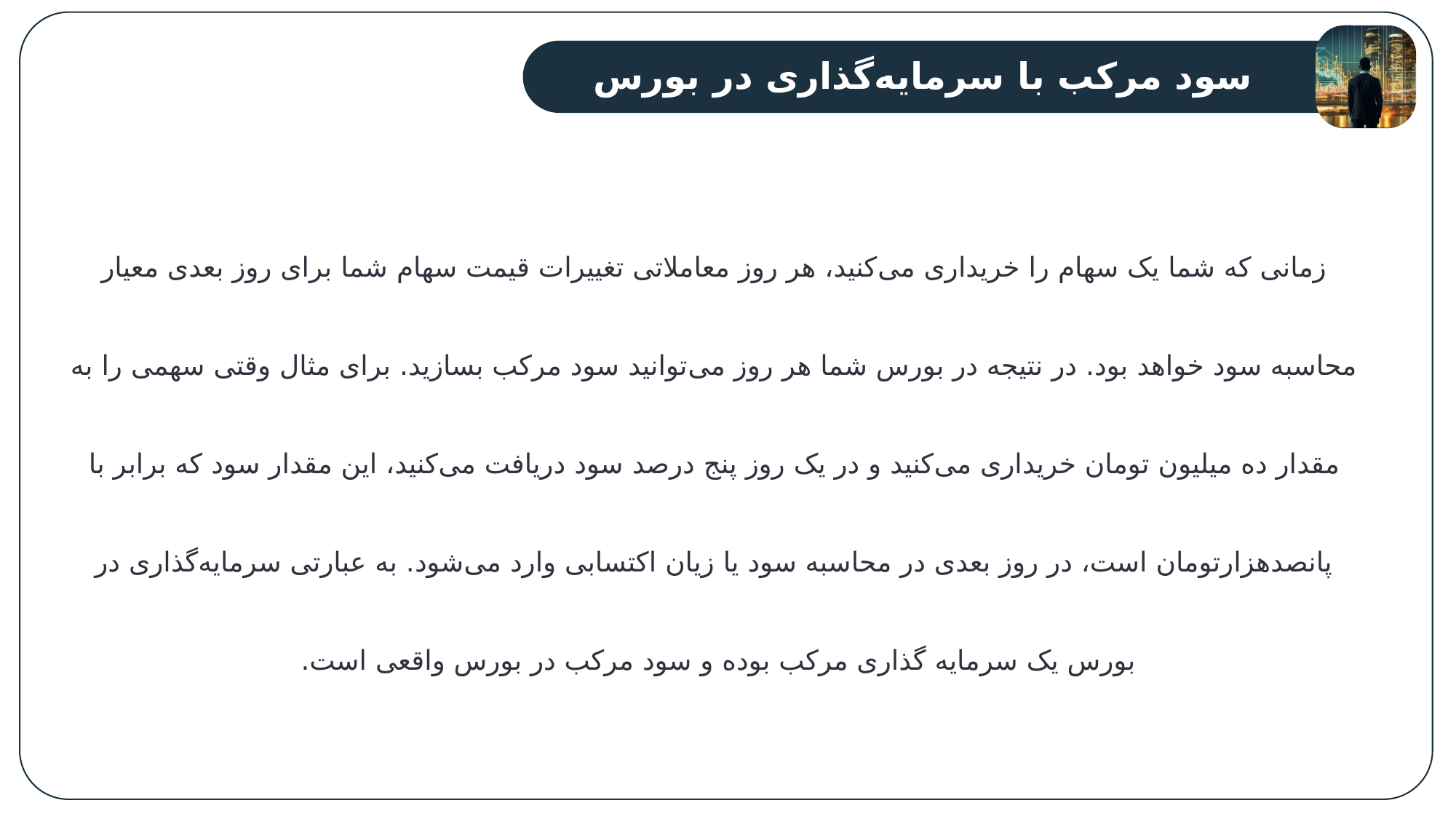

سود مرکب با سرمایه‌گذاری در بورس
زمانی که شما یک سهام را خریداری می‌کنید، هر روز معاملاتی تغییرات قیمت سهام شما برای روز بعدی معیار محاسبه سود خواهد بود. در نتیجه در بورس شما هر روز می‌توانید سود مرکب بسازید. برای مثال وقتی سهمی را به مقدار ده میلیون تومان خریداری می‌کنید و در یک روز پنج درصد سود دریافت می‌کنید، این مقدار سود که برابر با پانصدهزارتومان است، در روز بعدی در محاسبه سود یا زیان اکتسابی وارد می‌شود. به عبارتی سرمایه‌گذاری در بورس یک سرمایه گذاری مرکب بوده و سود مرکب در بورس واقعی است.